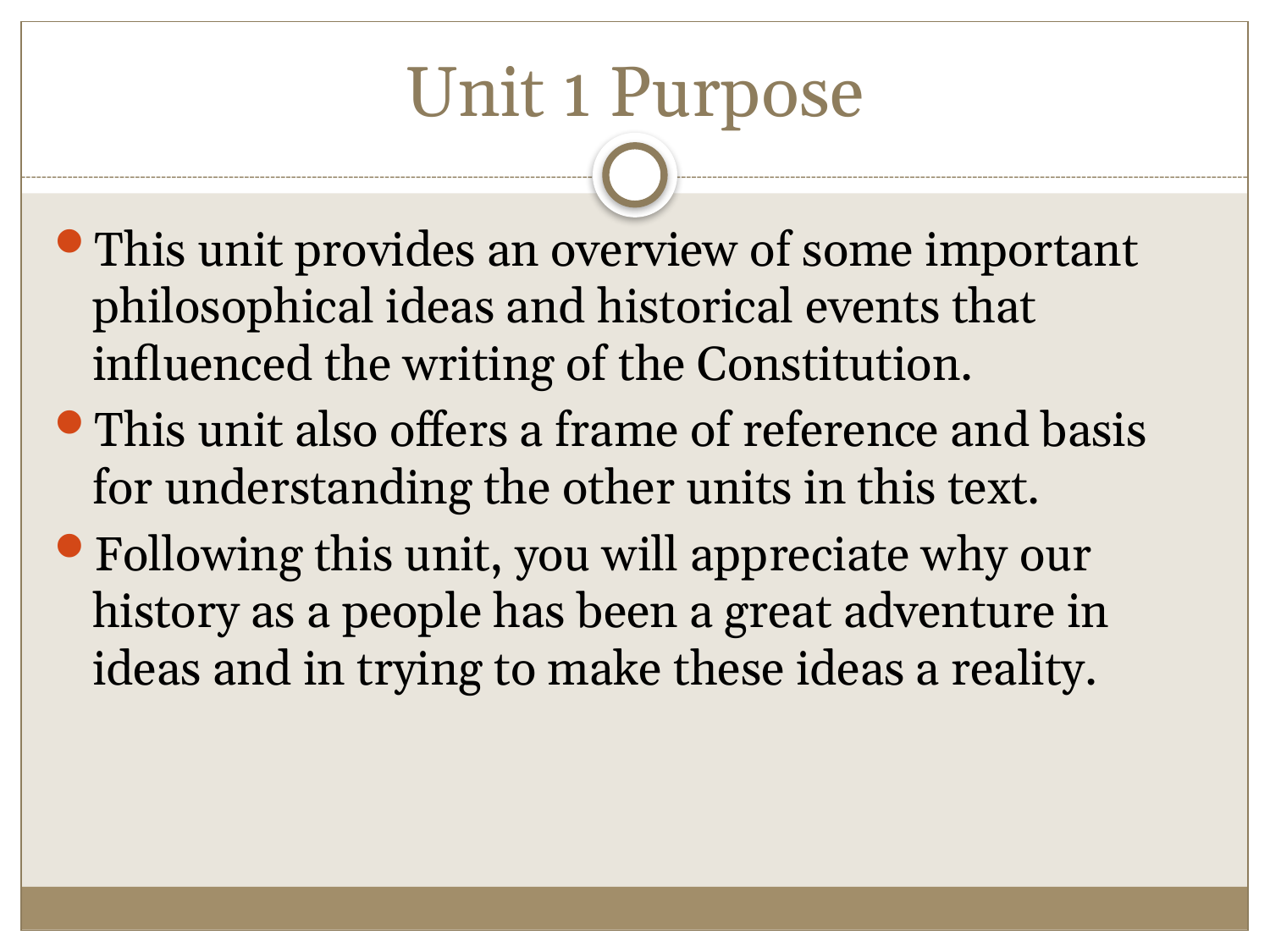

# Unit 1 Purpose
This unit provides an overview of some important philosophical ideas and historical events that influenced the writing of the Constitution.
This unit also offers a frame of reference and basis for understanding the other units in this text.
Following this unit, you will appreciate why our history as a people has been a great adventure in ideas and in trying to make these ideas a reality.